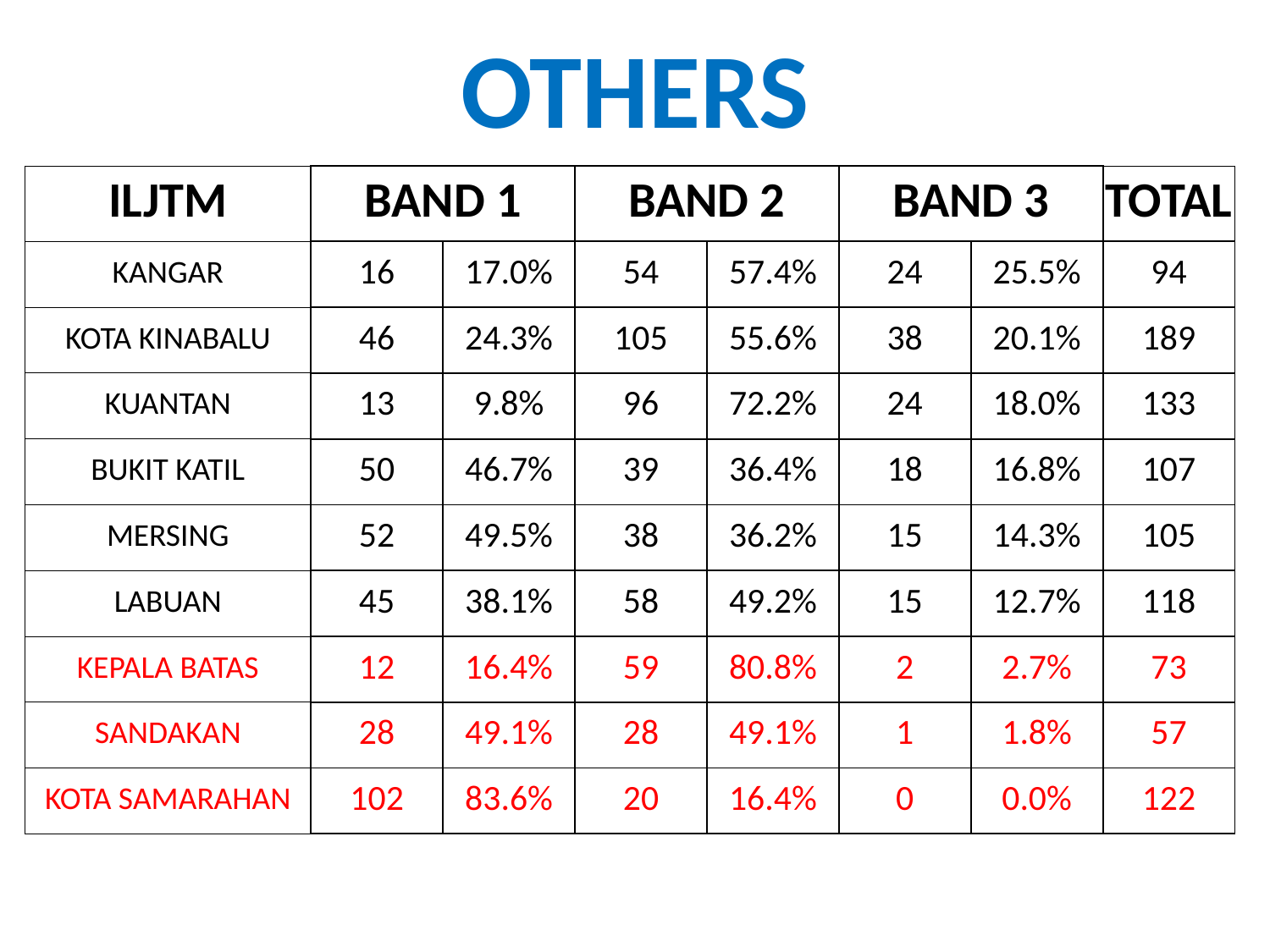

# OTHERS
| ILJTM | BAND 1 |  | BAND 2 |  | BAND 3 |  | TOTAL |
| --- | --- | --- | --- | --- | --- | --- | --- |
| KANGAR | 16 | 17.0% | 54 | 57.4% | 24 | 25.5% | 94 |
| KOTA KINABALU | 46 | 24.3% | 105 | 55.6% | 38 | 20.1% | 189 |
| KUANTAN | 13 | 9.8% | 96 | 72.2% | 24 | 18.0% | 133 |
| BUKIT KATIL | 50 | 46.7% | 39 | 36.4% | 18 | 16.8% | 107 |
| MERSING | 52 | 49.5% | 38 | 36.2% | 15 | 14.3% | 105 |
| LABUAN | 45 | 38.1% | 58 | 49.2% | 15 | 12.7% | 118 |
| KEPALA BATAS | 12 | 16.4% | 59 | 80.8% | 2 | 2.7% | 73 |
| SANDAKAN | 28 | 49.1% | 28 | 49.1% | 1 | 1.8% | 57 |
| KOTA SAMARAHAN | 102 | 83.6% | 20 | 16.4% | 0 | 0.0% | 122 |